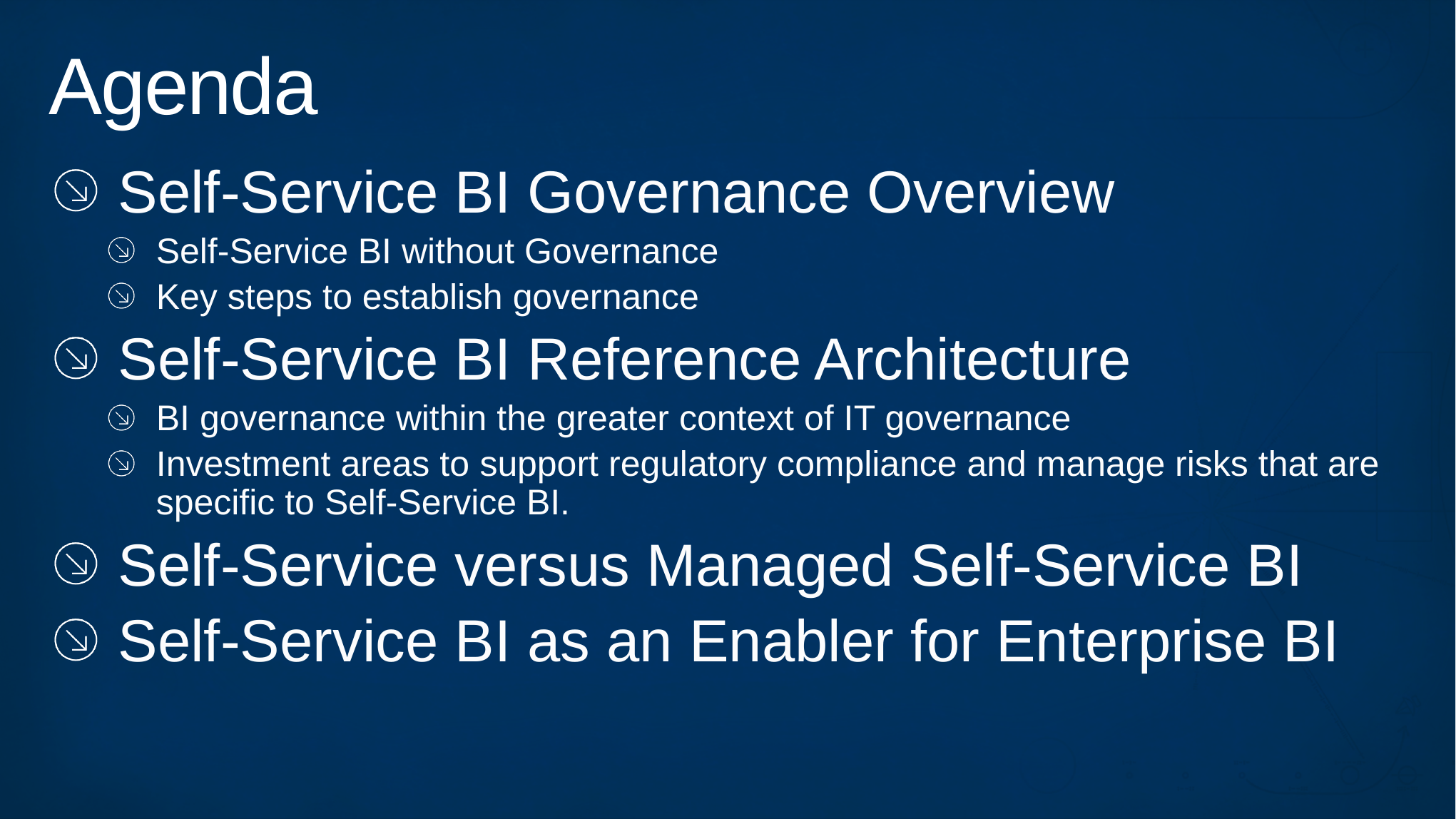

# Agenda
 Self-Service BI Governance Overview
Self-Service BI without Governance
Key steps to establish governance
 Self-Service BI Reference Architecture
BI governance within the greater context of IT governance
Investment areas to support regulatory compliance and manage risks that are specific to Self-Service BI.
 Self-Service versus Managed Self-Service BI
 Self-Service BI as an Enabler for Enterprise BI